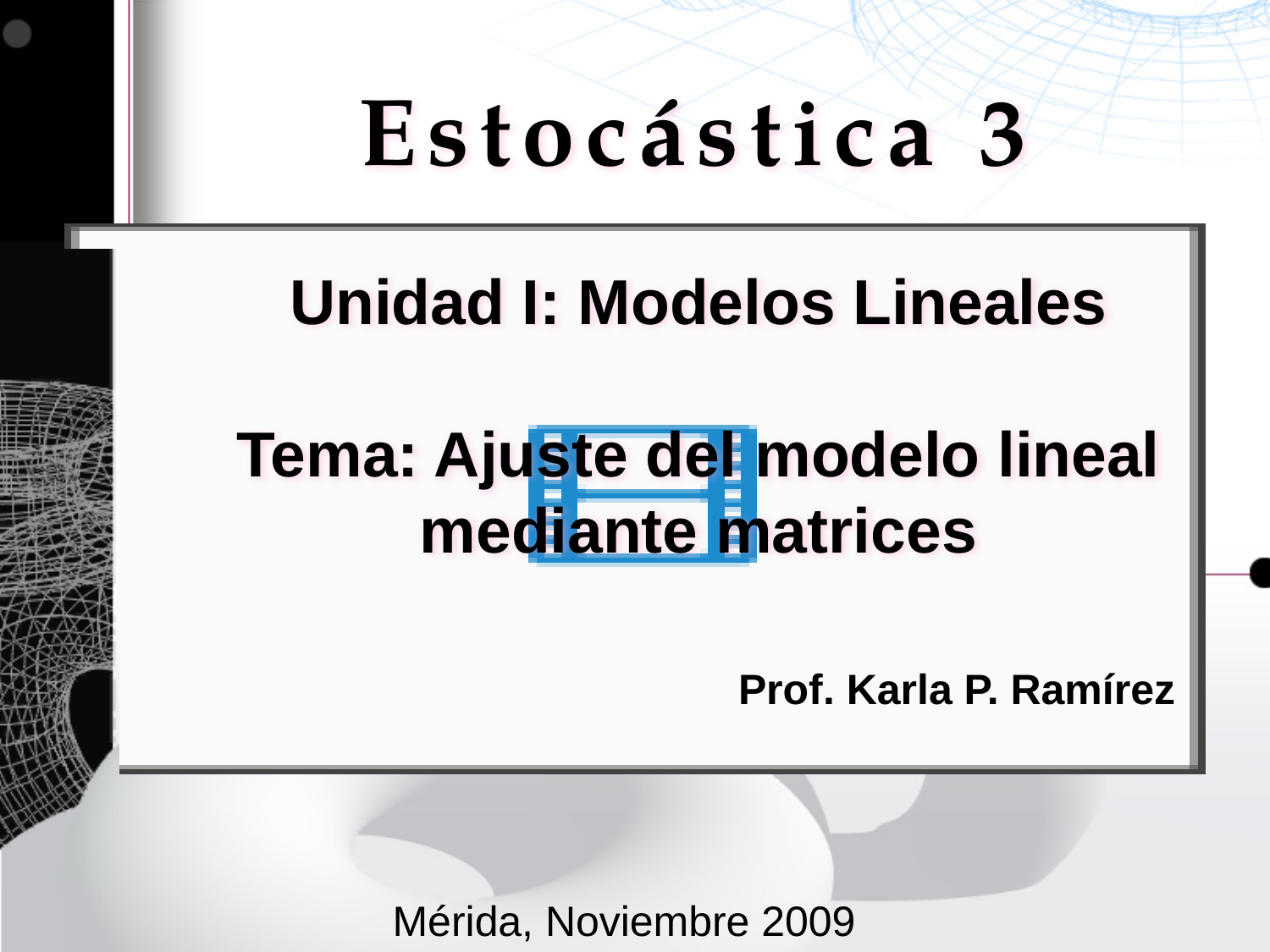

# Estocástica 3 Unidad I: Modelos Lineales Tema: Ajuste del modelo lineal mediante matrices
Prof. Karla P. Ramírez
Mérida, Noviembre 2009